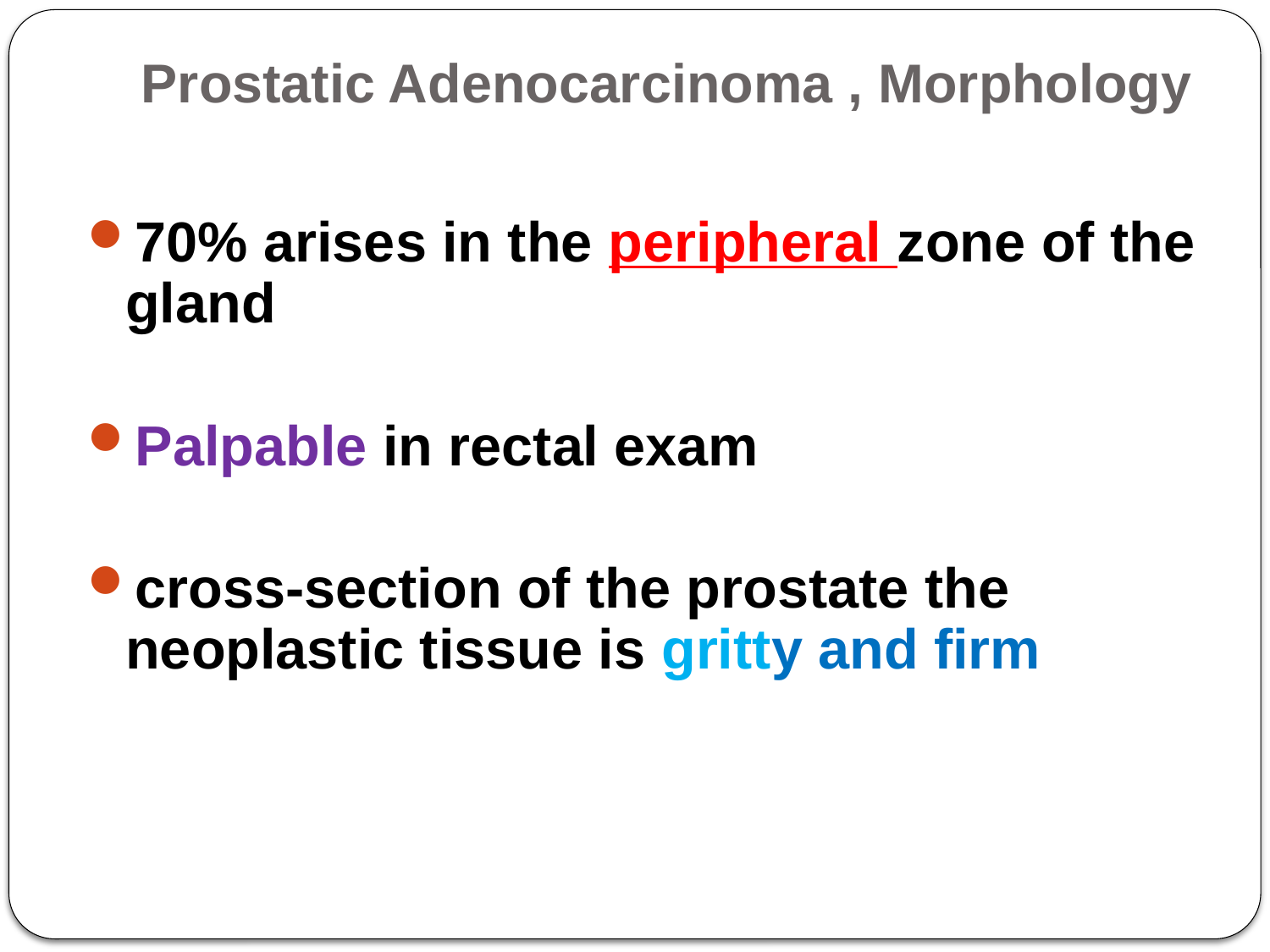

# Prostatic Adenocarcinoma , Morphology

70% arises in the peripheral zone of the gland

Palpable in rectal exam

cross-section of the prostate the neoplastic tissue is gritty and firm